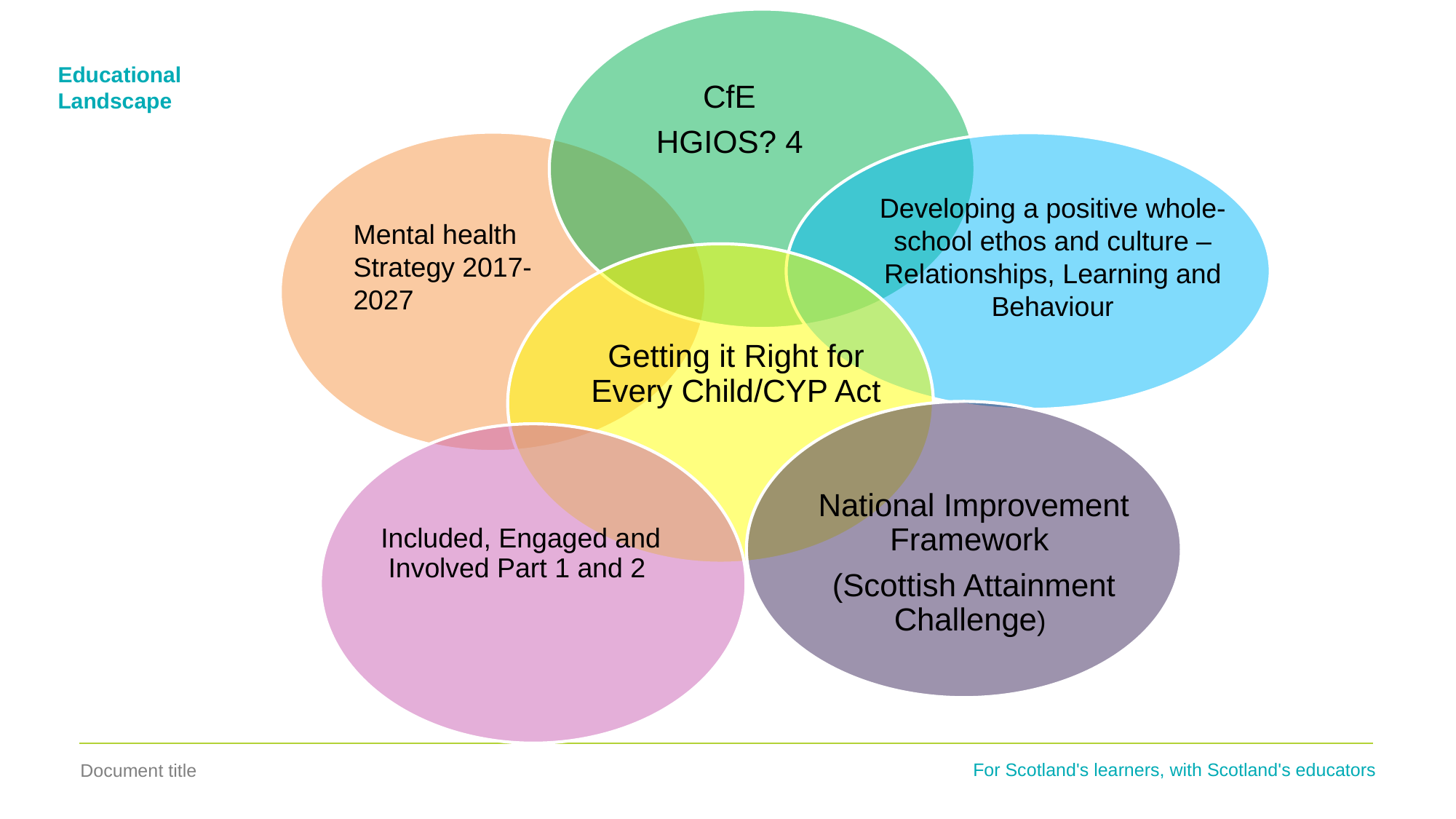

# Educational Landscape
CfE
HGIOS? 4

Mental health
Strategy 2017-
2027

Developing a positive whole-school ethos and culture – Relationships, Learning and Behaviour

Getting it Right for Every Child/CYP Act

Included, Engaged and Involved Part 1 and 2
National Improvement Framework
(Scottish Attainment Challenge)